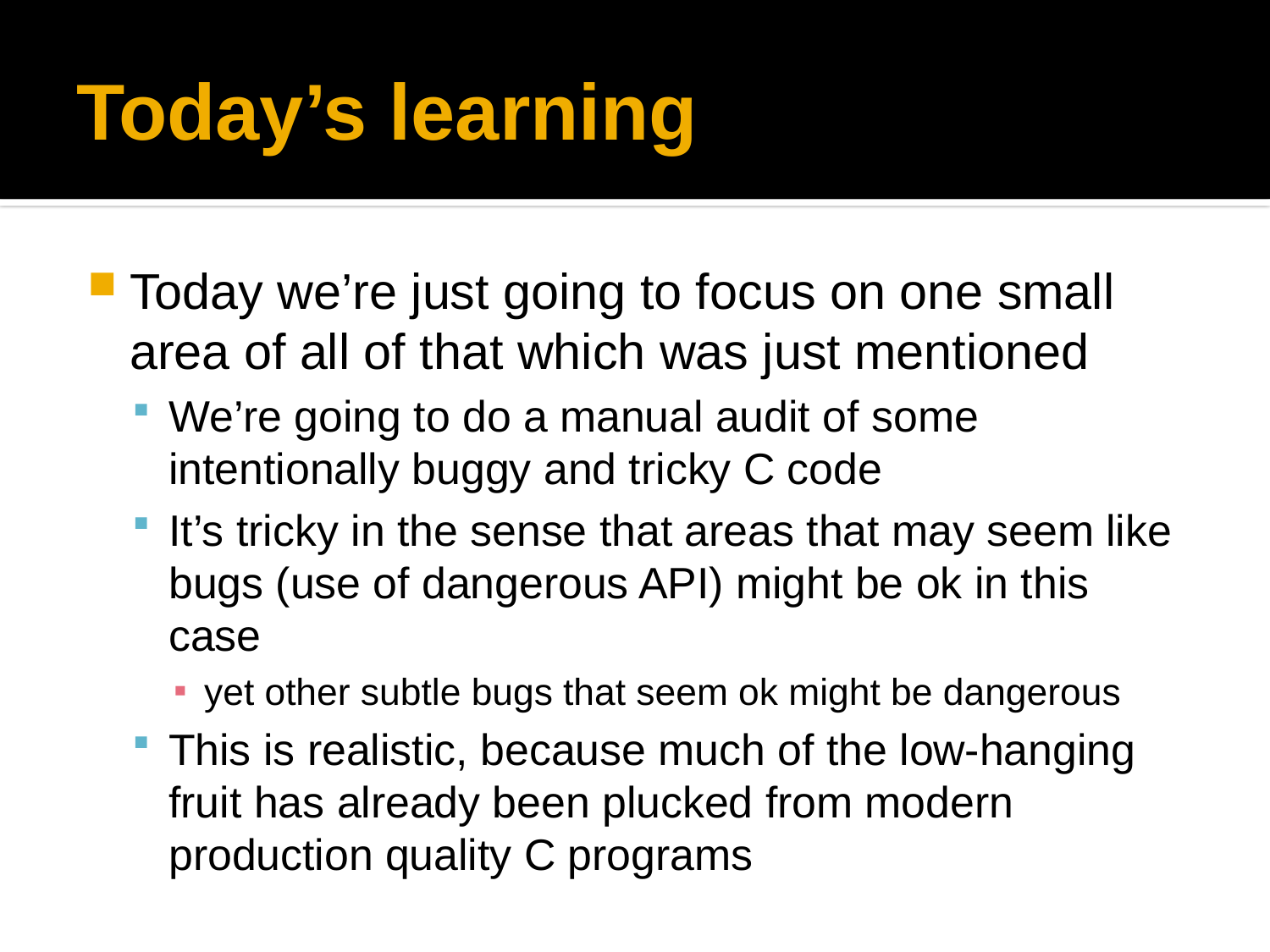

# Today’s learning
Today we’re just going to focus on one small area of all of that which was just mentioned
We’re going to do a manual audit of some intentionally buggy and tricky C code
It’s tricky in the sense that areas that may seem like bugs (use of dangerous API) might be ok in this case
yet other subtle bugs that seem ok might be dangerous
This is realistic, because much of the low-hanging fruit has already been plucked from modern production quality C programs